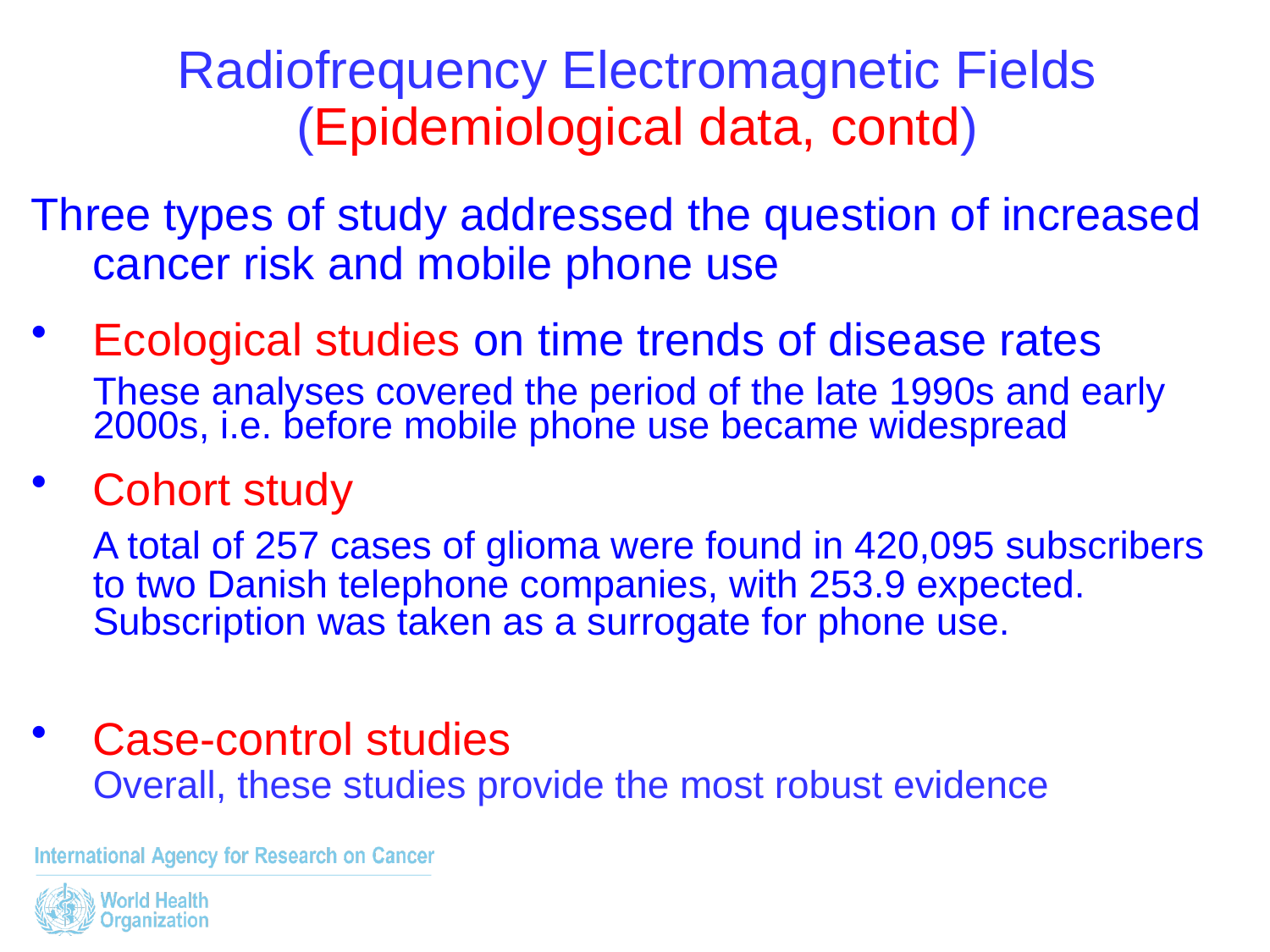

Radiofrequency Electromagnetic Fields
(Epidemiological data, contd)
Three types of study addressed the question of increased cancer risk and mobile phone use
Ecological studies on time trends of disease rates
	These analyses covered the period of the late 1990s and early 2000s, i.e. before mobile phone use became widespread
Cohort study
 	A total of 257 cases of glioma were found in 420,095 subscribers to two Danish telephone companies, with 253.9 expected. Subscription was taken as a surrogate for phone use.

Case-control studies
	Overall, these studies provide the most robust evidence